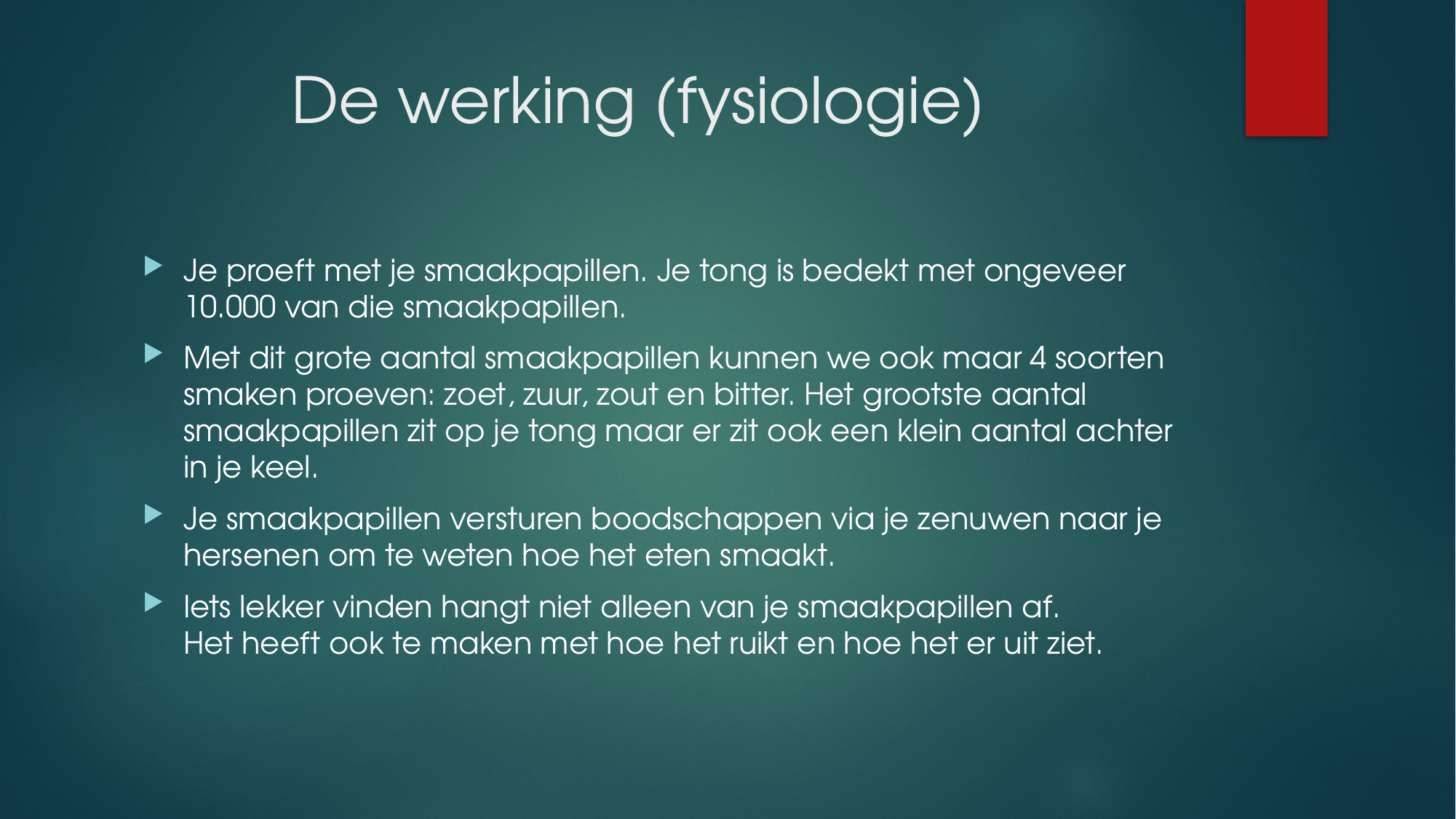

# De werking (fysiologie)
Je proeft met je smaakpapillen. Je tong is bedekt met ongeveer 10.000 van die smaakpapillen.
Met dit grote aantal smaakpapillen kunnen we ook maar 4 soorten
smaken proeven: zoet, zuur, zout en bitter. Het grootste aantal smaakpapillen zit op je tong maar er zit ook een klein aantal achter in je keel.
Je smaakpapillen versturen boodschappen via je zenuwen naar je
hersenen om te weten hoe het eten smaakt.
Iets lekker vinden hangt niet alleen van je smaakpapillen af.
Het heeft ook te maken met hoe het ruikt en hoe het er uit ziet.